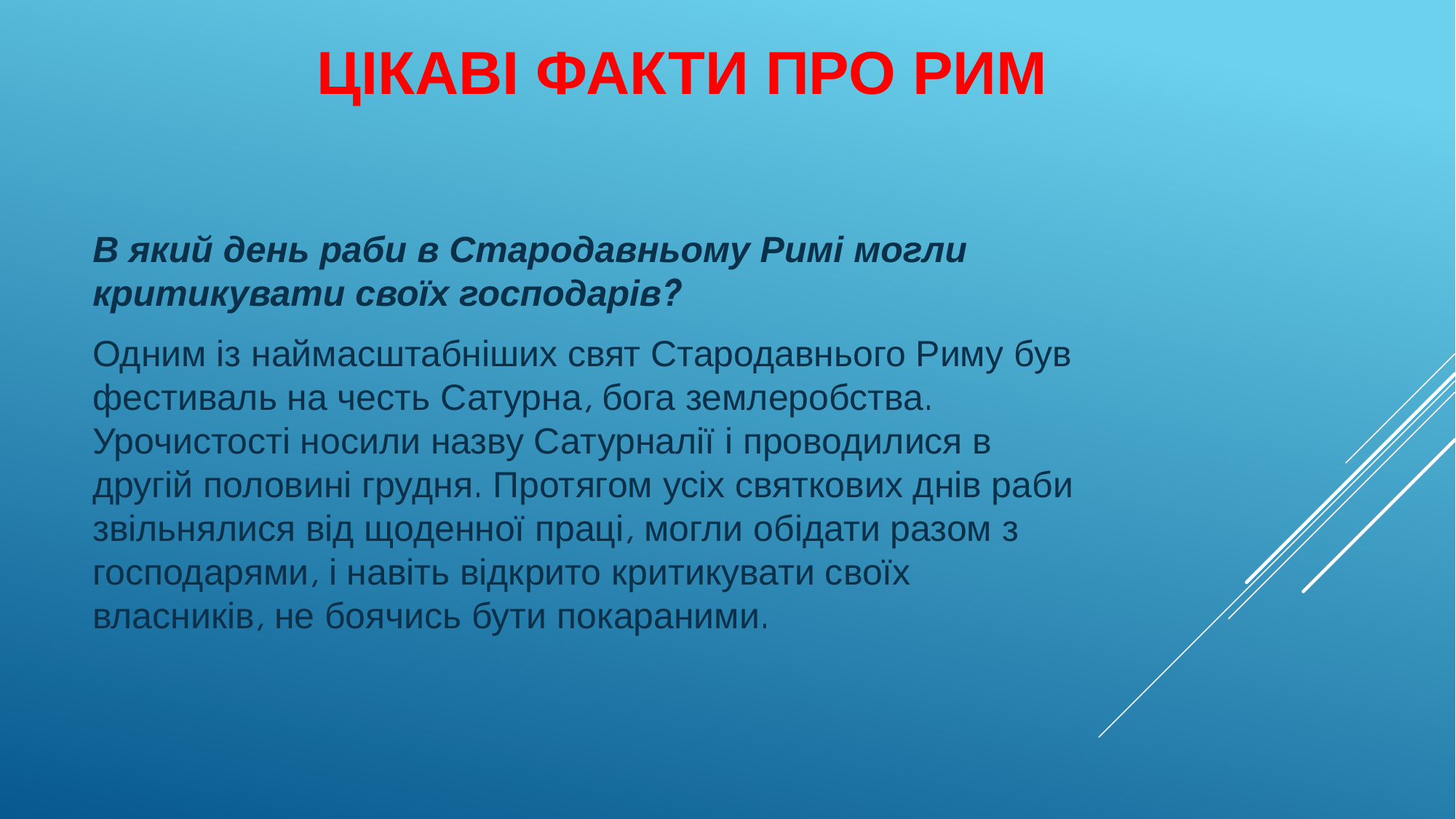

# Цікаві факти про Рим
В який день раби в Стародавньому Римі могли критикувати своїх господарів?
Одним із наймасштабніших свят Стародавнього Риму був фестиваль на честь Сатурна, бога землеробства. Урочистості носили назву Сатурналії і проводилися в другій половині грудня. Протягом усіх святкових днів раби звільнялися від щоденної праці, могли обідати разом з господарями, і навіть відкрито критикувати своїх власників, не боячись бути покараними.